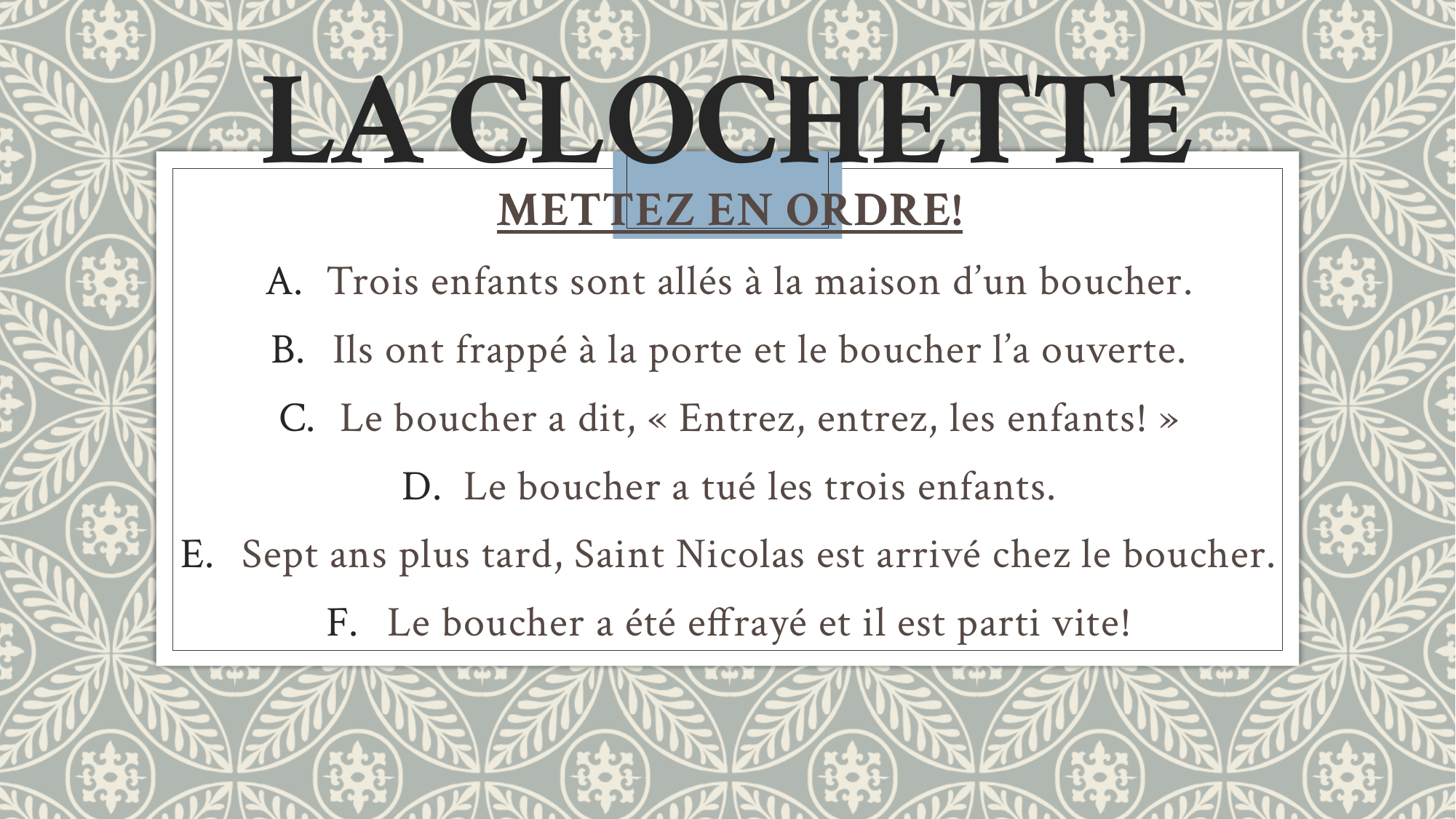

# LA CLOCHETTE
METTEZ EN ORDRE!
Trois enfants sont allés à la maison d’un boucher.
Ils ont frappé à la porte et le boucher l’a ouverte.
Le boucher a dit, « Entrez, entrez, les enfants! »
Le boucher a tué les trois enfants.
Sept ans plus tard, Saint Nicolas est arrivé chez le boucher.
Le boucher a été effrayé et il est parti vite!